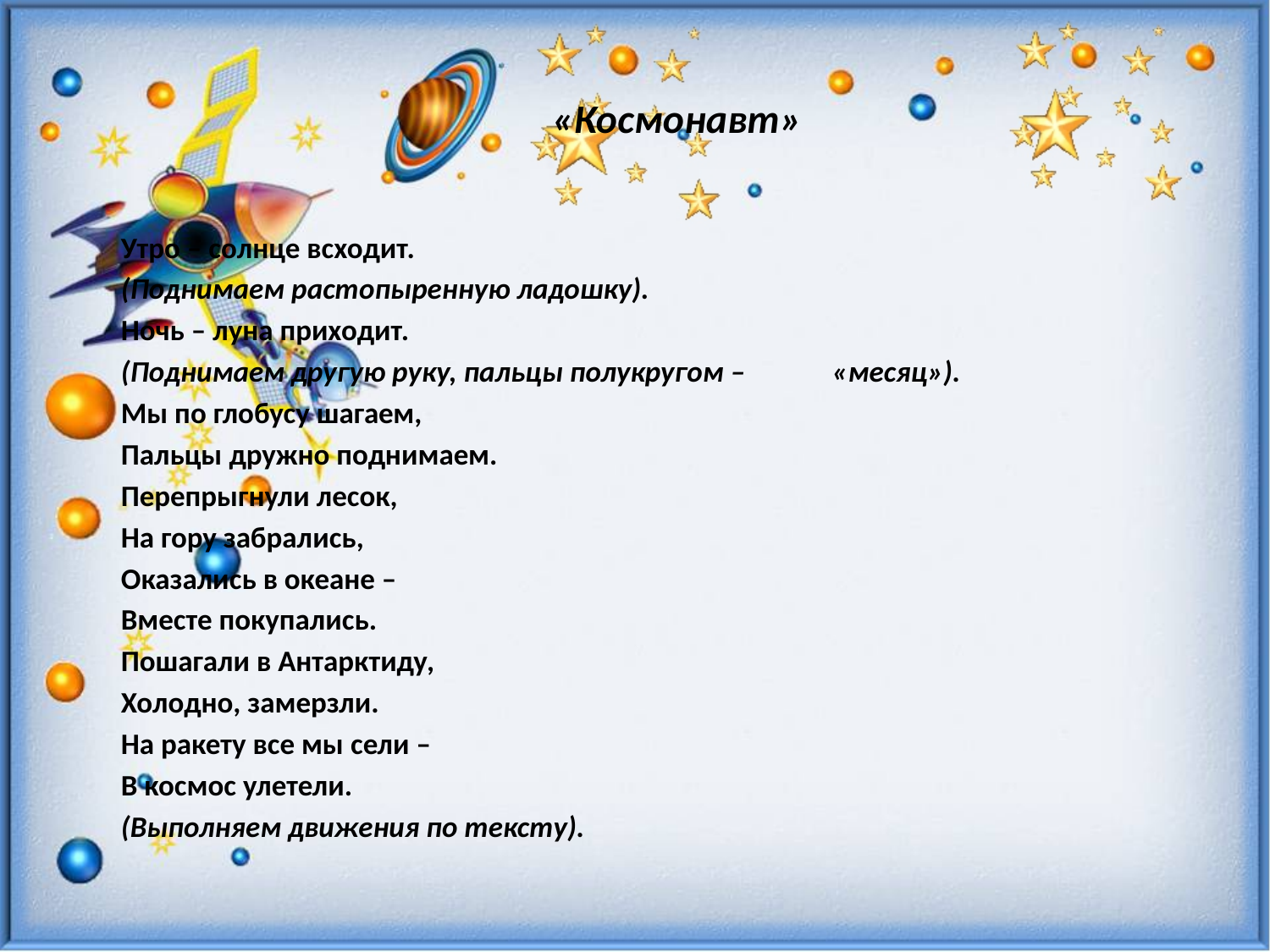

# «Космонавт»
			Утро – солнце всходит.
 			(Поднимаем растопыренную ладошку).
			Ночь – луна приходит.
 			(Поднимаем другую руку, пальцы полукругом – 				«месяц»).
			Мы по глобусу шагаем,
			Пальцы дружно поднимаем.
			Перепрыгнули лесок,
			На гору забрались,
			Оказались в океане –
 			Вместе покупались.
			Пошагали в Антарктиду,
 			Холодно, замерзли.
			На ракету все мы сели –
			В космос улетели.
			(Выполняем движения по тексту).